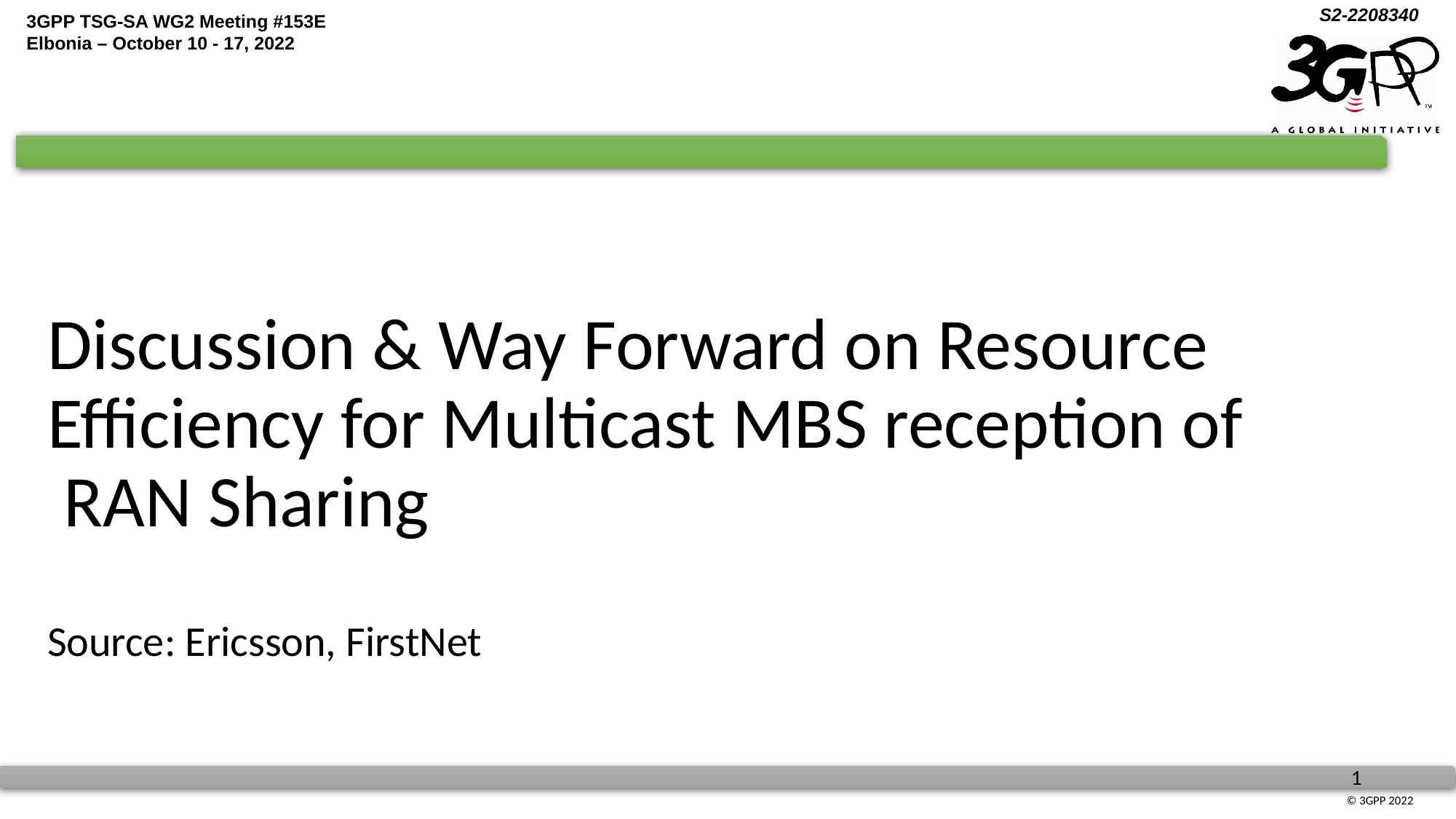

# Discussion & Way Forward on Resource Efficiency for Multicast MBS reception of  RAN Sharing

Source: Ericsson, FirstNet